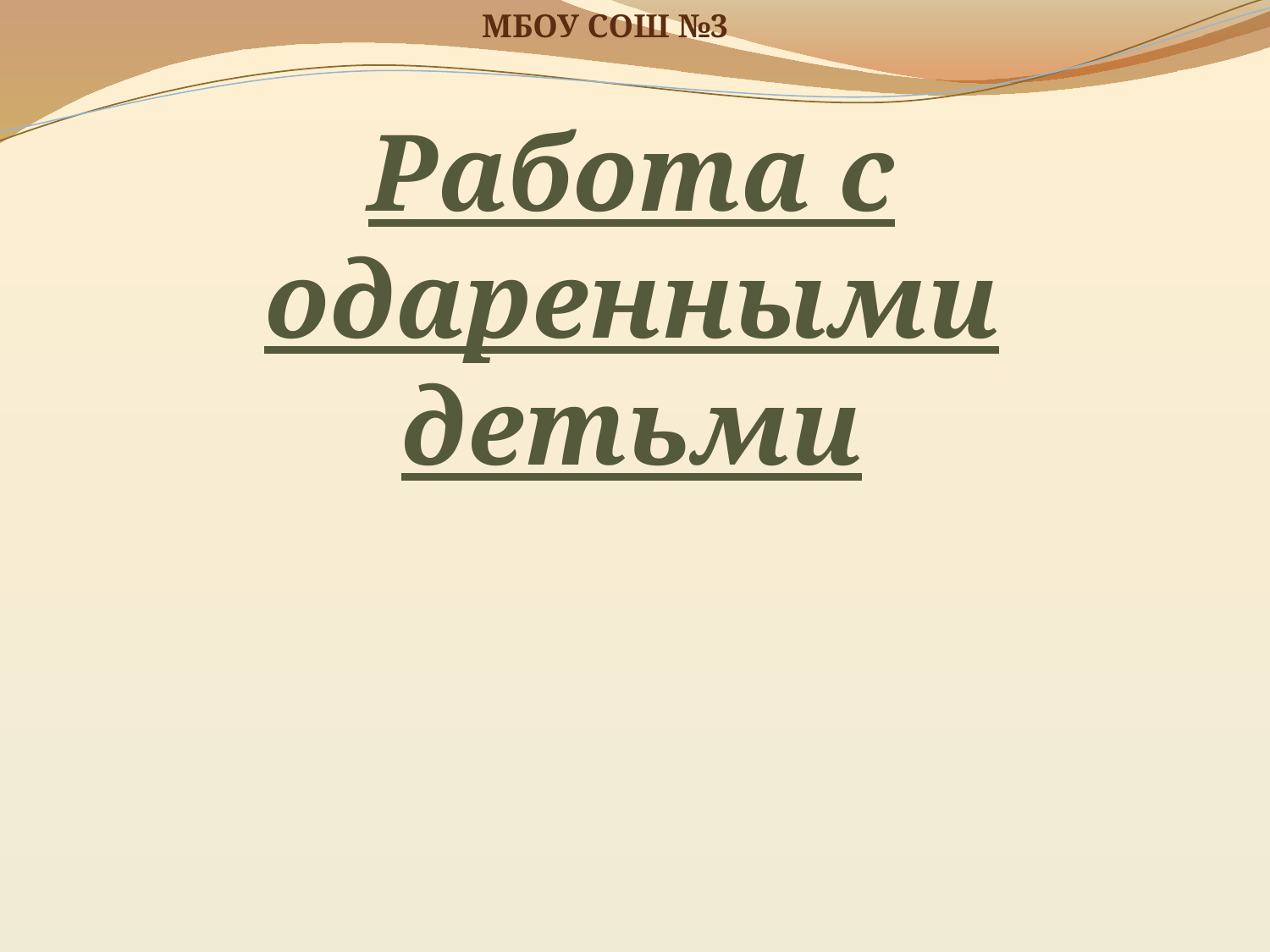

МБОУ СОШ №3
# Работа с одаренными детьми